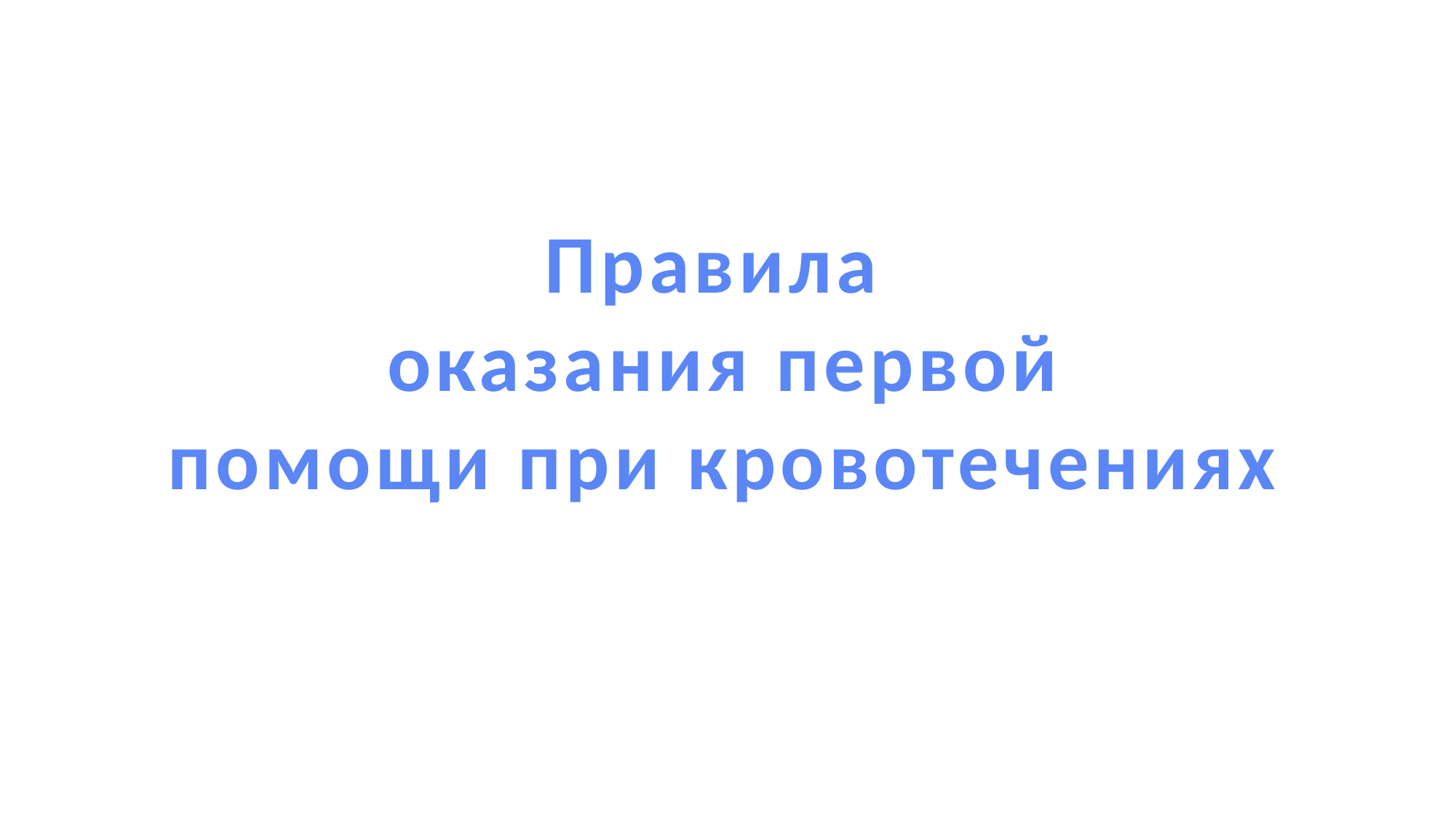

#
Правила
 оказания первой
 помощи при кровотечениях